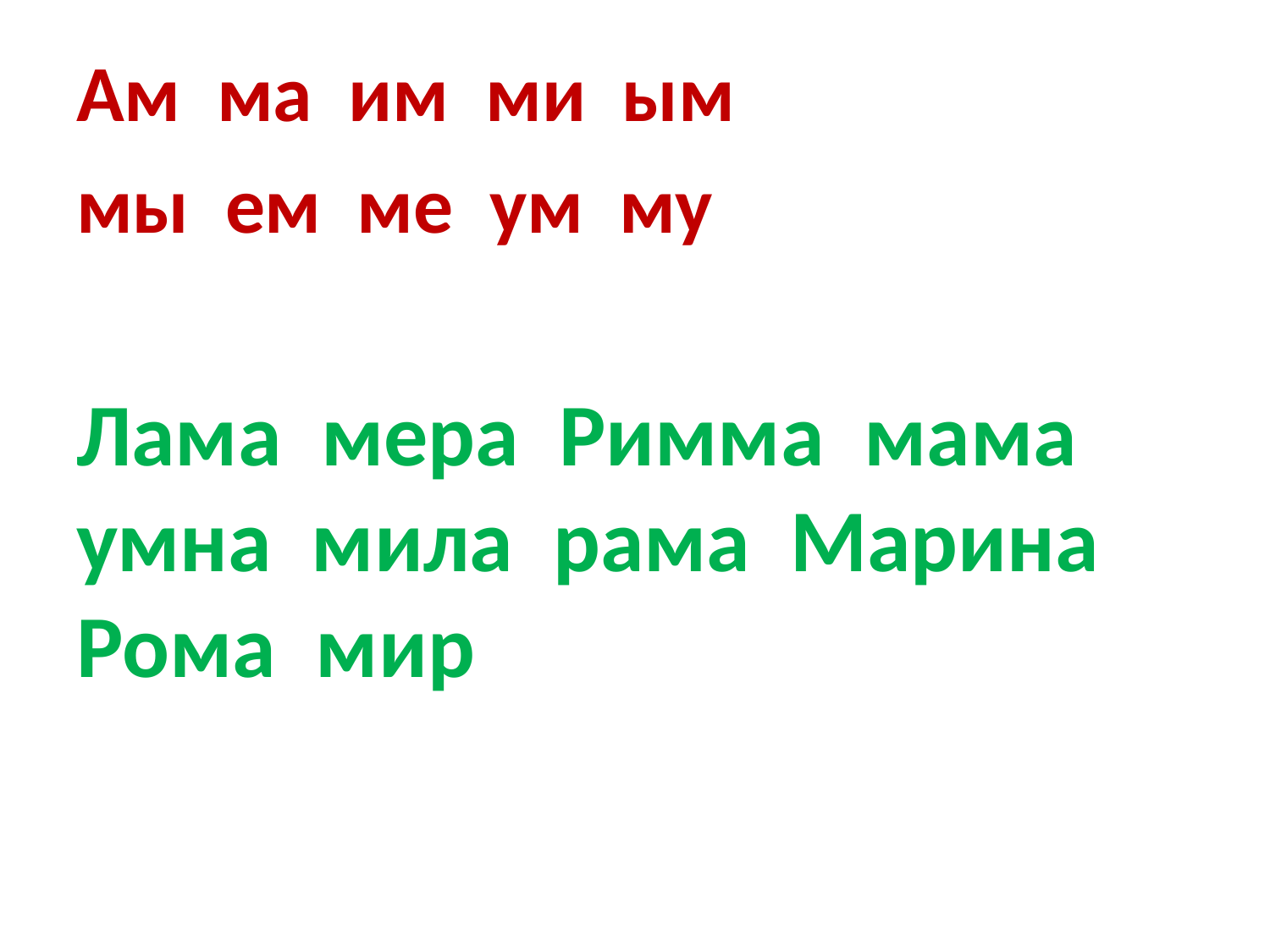

Ам  ма  им  ми  ым
мы  ем  ме  ум  му

Лама  мера  Римма  мама  умна  мила  рама  Марина  Рома  мир
#